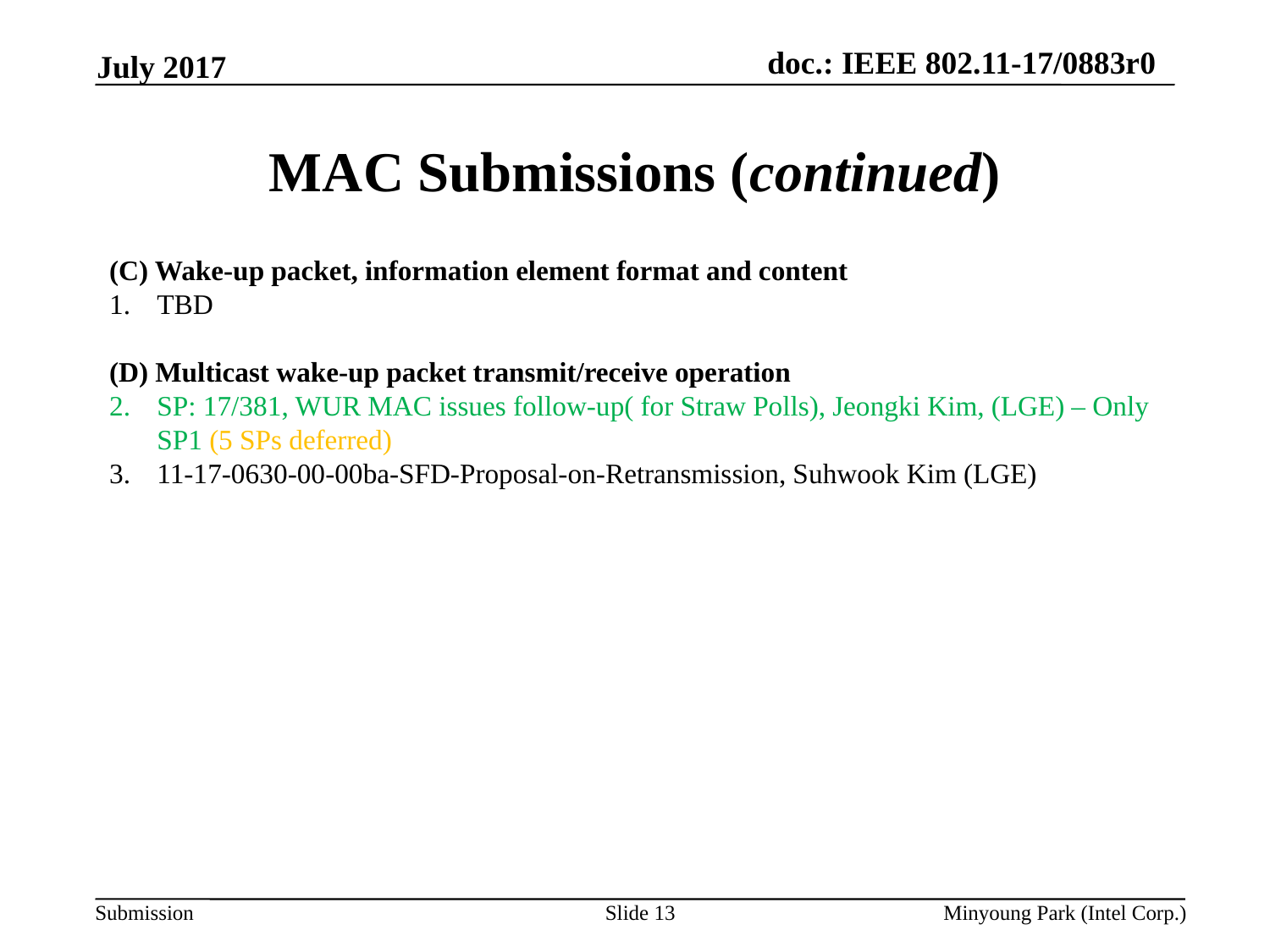

July 2017
# MAC Submissions (continued)
(C) Wake-up packet, information element format and content
TBD

(D) Multicast wake-up packet transmit/receive operation
SP: 17/381, WUR MAC issues follow-up( for Straw Polls), Jeongki Kim, (LGE) – Only SP1 (5 SPs deferred)
11-17-0630-00-00ba-SFD-Proposal-on-Retransmission, Suhwook Kim (LGE)

Slide 13
Minyoung Park (Intel Corp.)